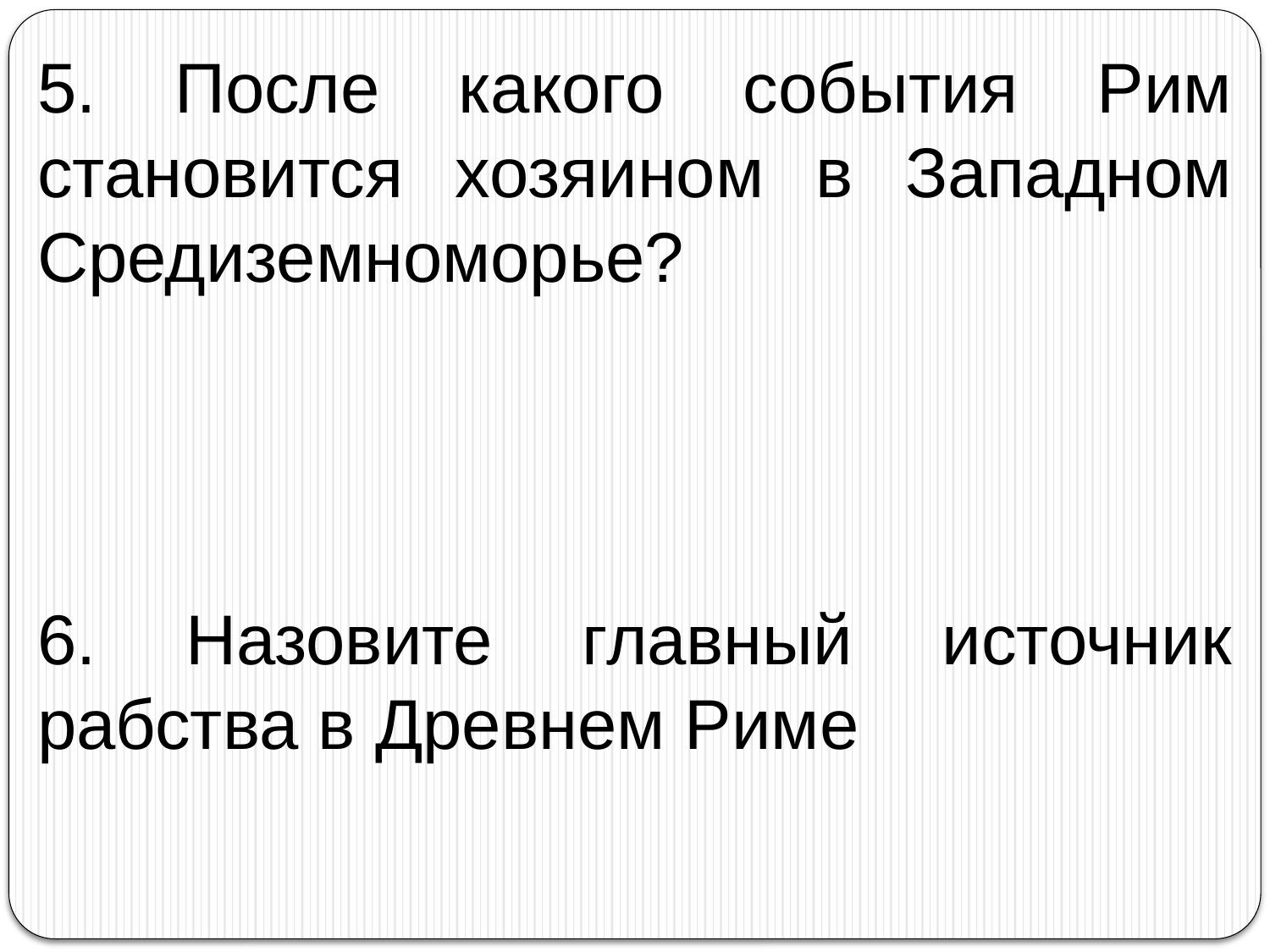

5. После какого события Рим становится хозяином в Западном Средиземноморье?
6. Назовите главный источник рабства в Древнем Риме